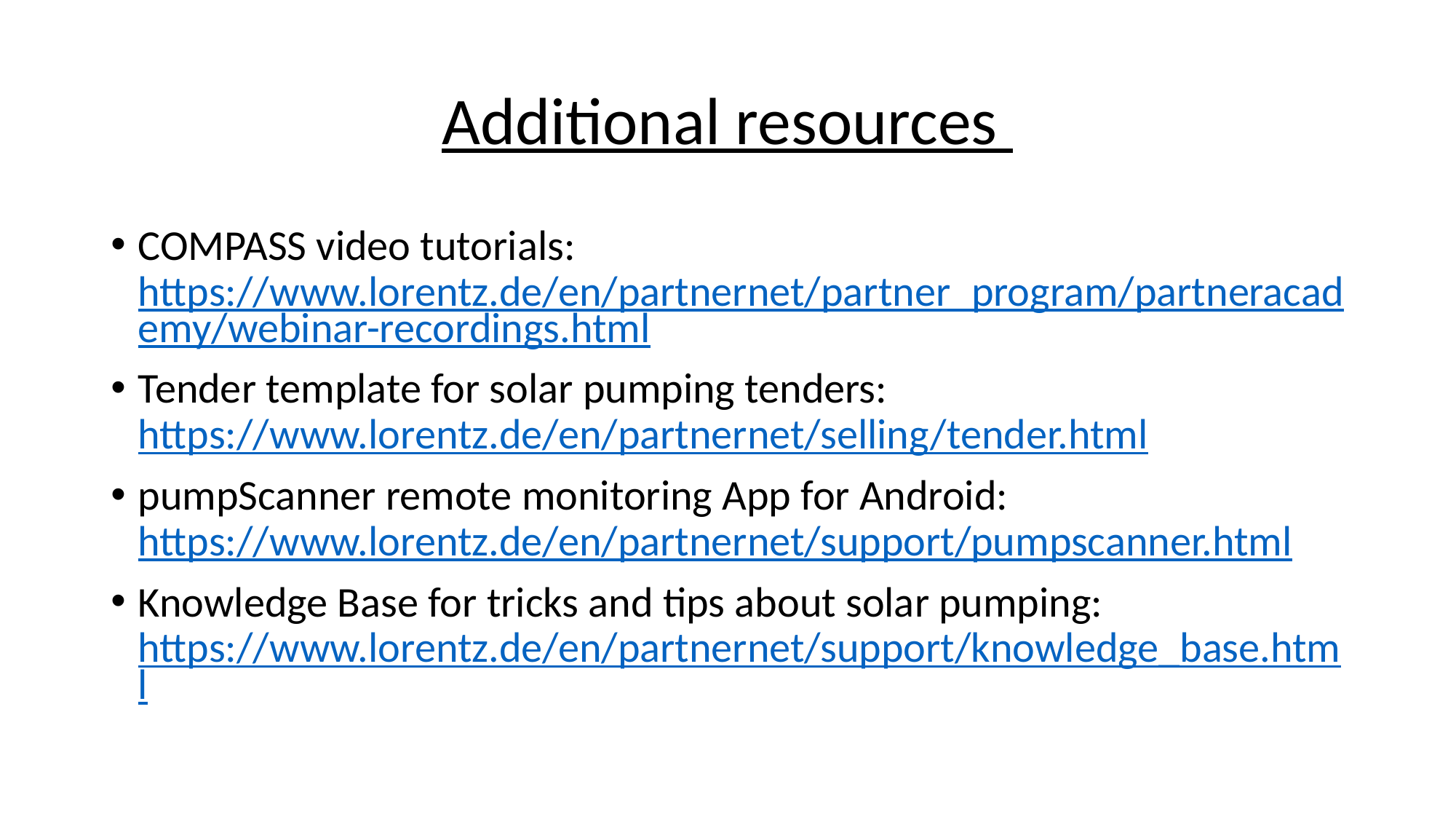

# Additional resources
COMPASS video tutorials: https://www.lorentz.de/en/partnernet/partner_program/partneracademy/webinar-recordings.html
Tender template for solar pumping tenders: https://www.lorentz.de/en/partnernet/selling/tender.html
pumpScanner remote monitoring App for Android: https://www.lorentz.de/en/partnernet/support/pumpscanner.html
Knowledge Base for tricks and tips about solar pumping: https://www.lorentz.de/en/partnernet/support/knowledge_base.html